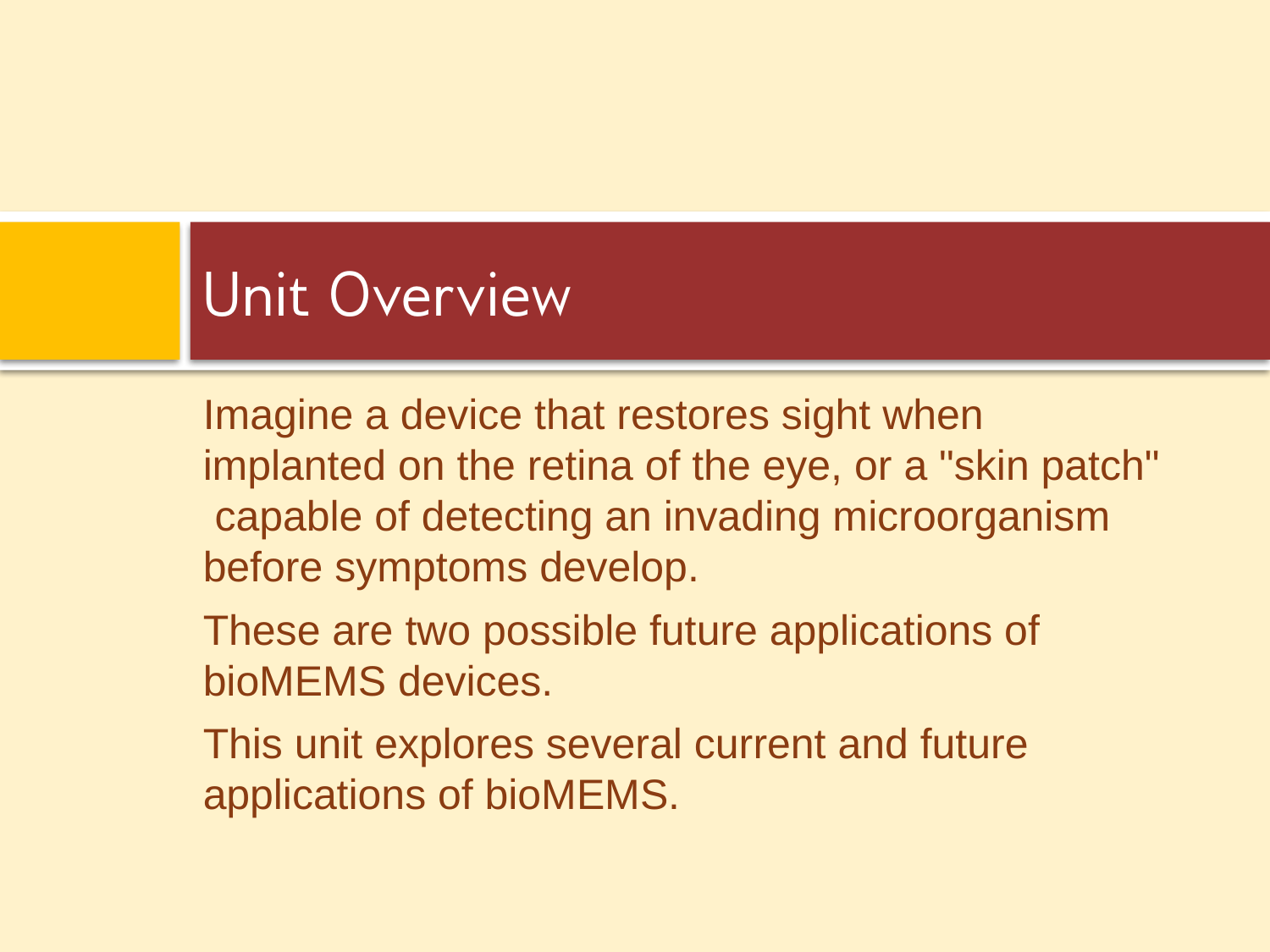

# Unit Overview
Imagine a device that restores sight when implanted on the retina of the eye, or a "skin patch"  capable of detecting an invading microorganism before symptoms develop.
These are two possible future applications of bioMEMS devices.
This unit explores several current and future applications of bioMEMS.